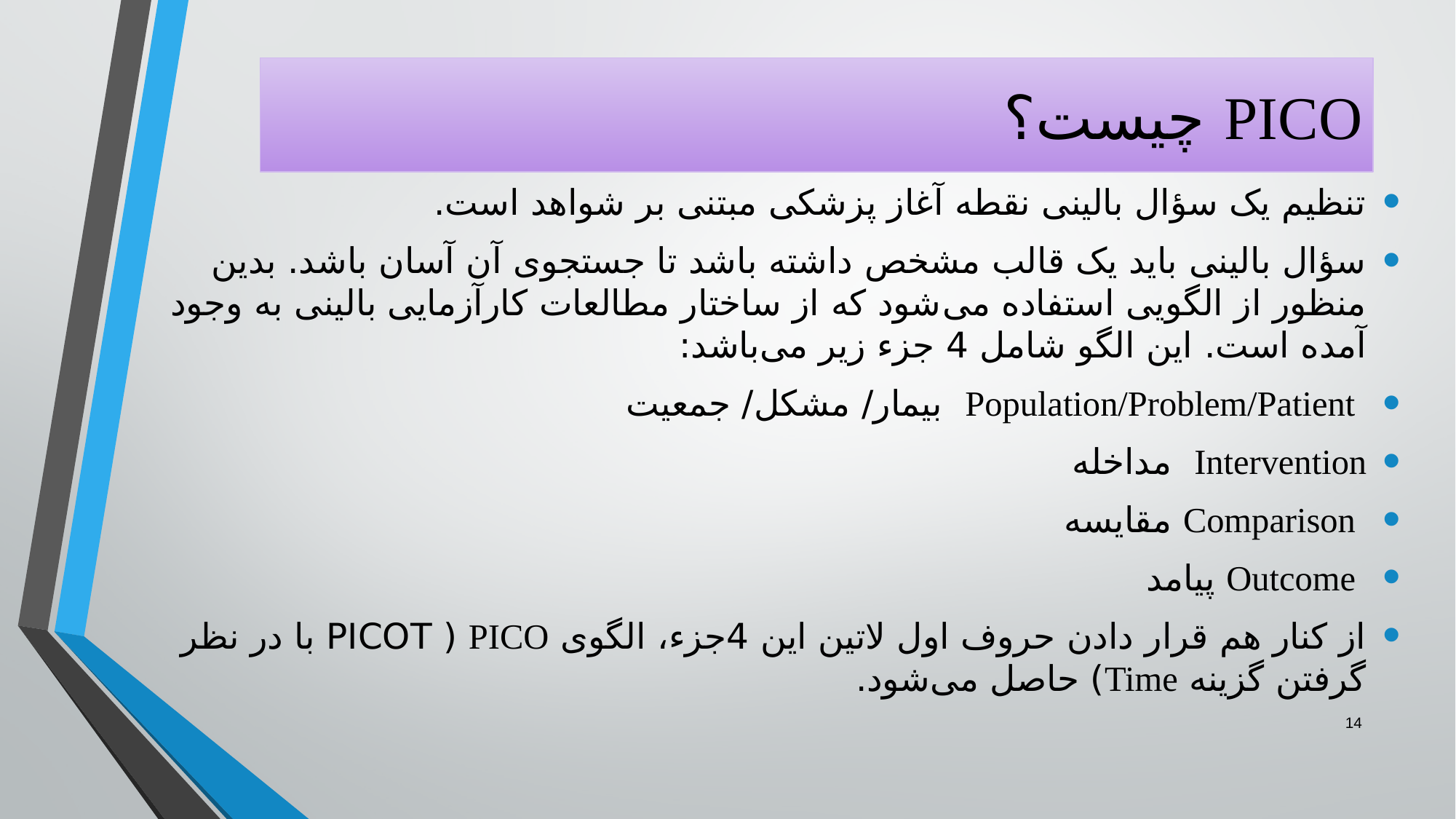

# PICO چیست؟
تنظیم یک سؤال بالینی نقطه آغاز پزشکی مبتنی بر شواهد است.
سؤال بالینی باید یک قالب مشخص داشته باشد تا جستجوی آن آسان باشد. بدین منظور از الگویی استفاده می‌شود که از ساختار مطالعات کارآزمایی بالینی به وجود آمده است. این الگو شامل 4 جزء زیر می‌باشد:
 Population/Problem/Patient  بیمار/ مشکل/ جمعیت
Intervention  مداخله
 Comparison مقایسه
 Outcome پیامد
از کنار هم قرار دادن حروف اول لاتین این 4جزء، الگوی PICO ( PICOT با در نظر گرفتن گزینه Time) حاصل می‌شود.
14